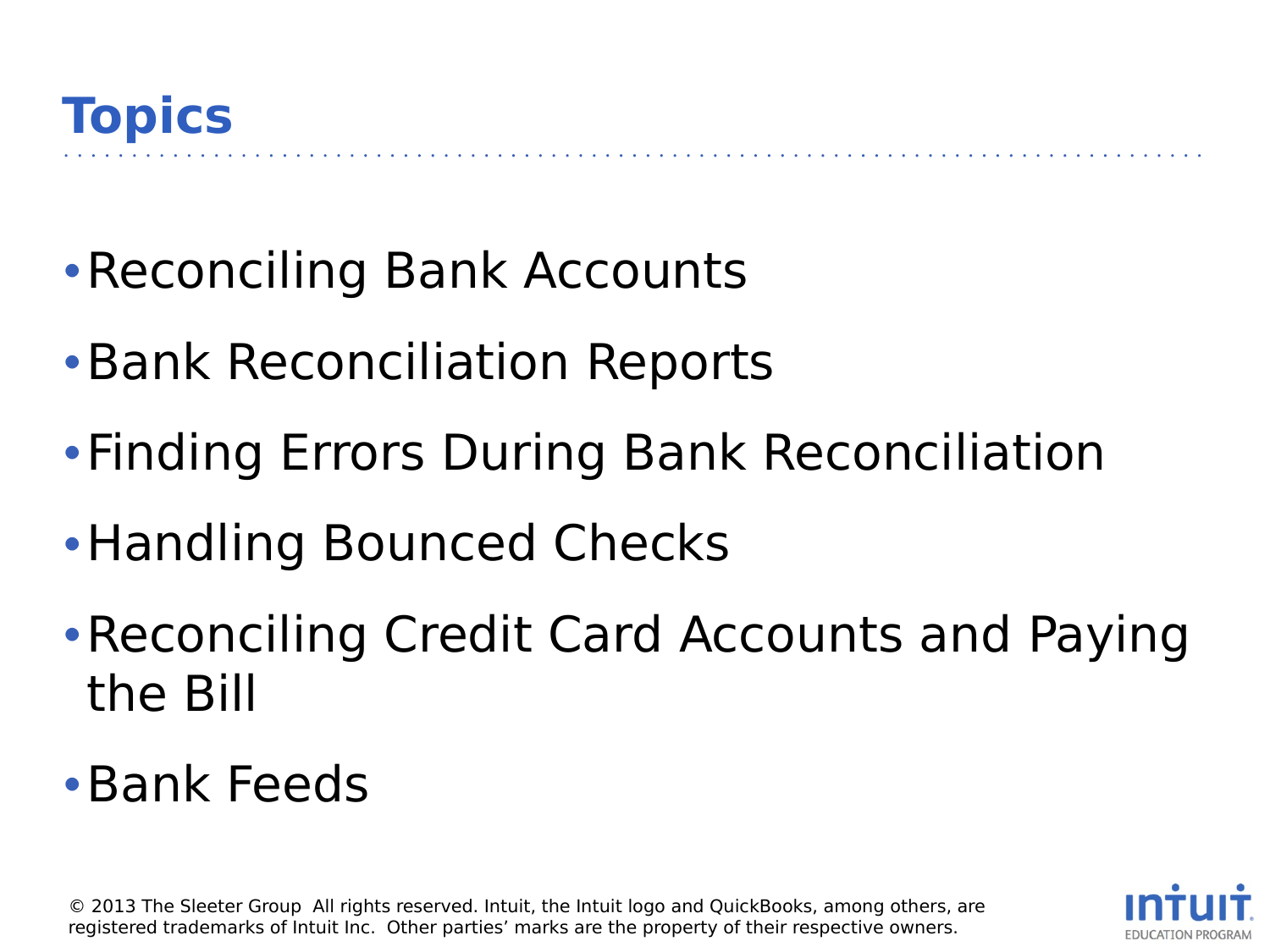

# Topics
Reconciling Bank Accounts
Bank Reconciliation Reports
Finding Errors During Bank Reconciliation
Handling Bounced Checks
Reconciling Credit Card Accounts and Paying the Bill
Bank Feeds